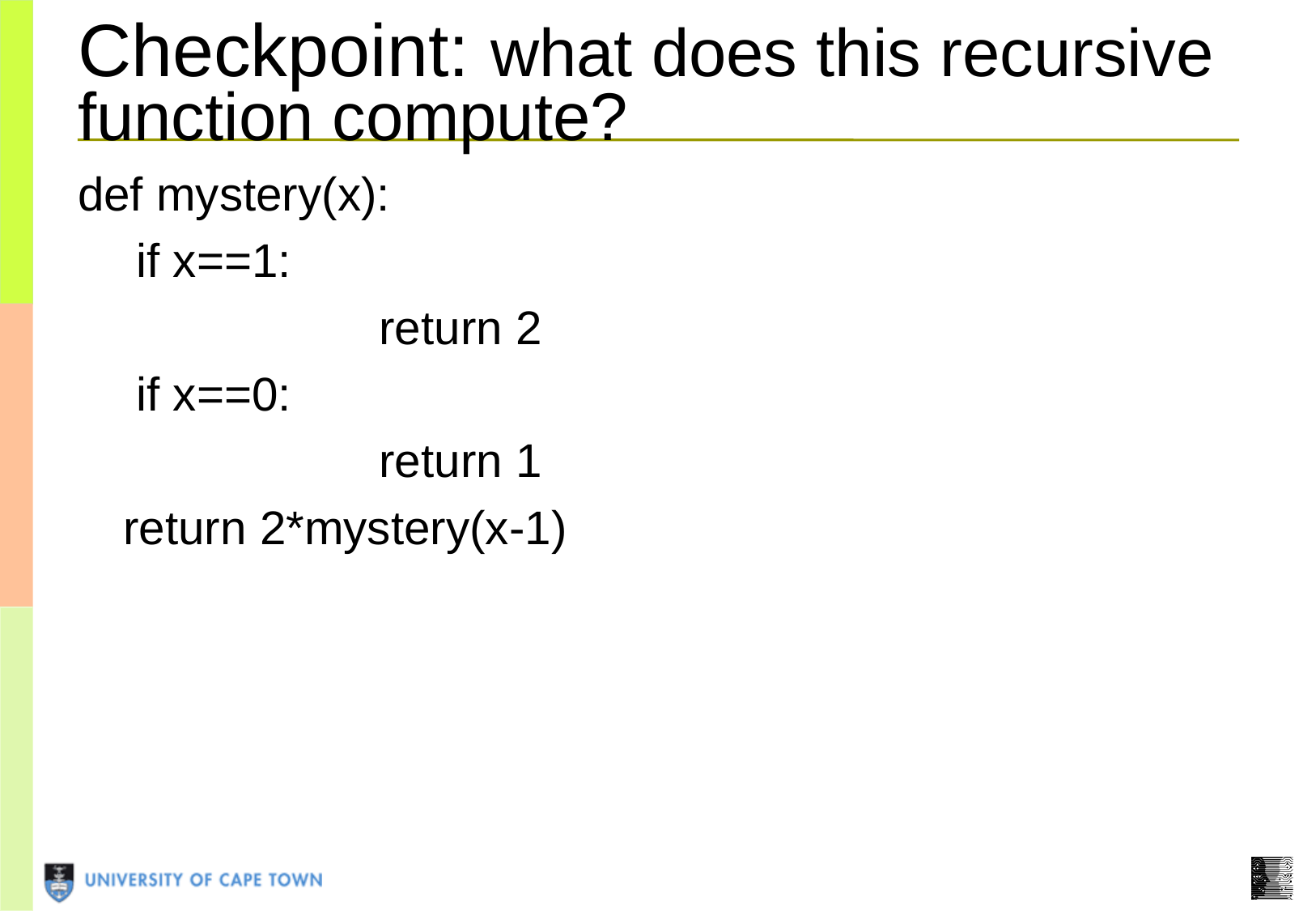

# Checkpoint: what does this recursive function compute?
def mystery(x):
	 if x==1:
			 return 2
	 if x==0:
			 return 1
	return 2*mystery(x-1)